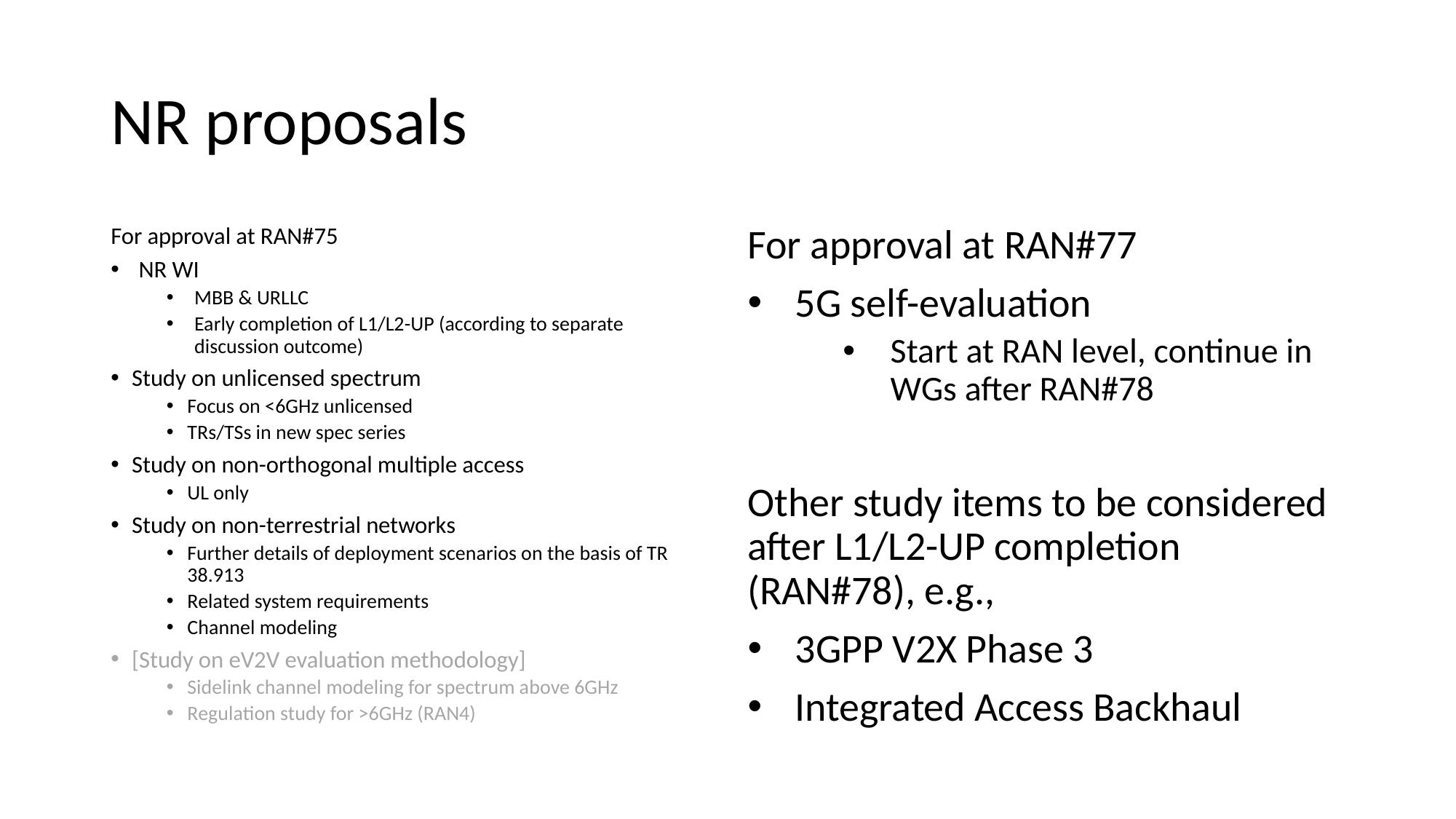

# NR proposals
For approval at RAN#75
NR WI
MBB & URLLC
Early completion of L1/L2-UP (according to separate discussion outcome)
Study on unlicensed spectrum
Focus on <6GHz unlicensed
TRs/TSs in new spec series
Study on non-orthogonal multiple access
UL only
Study on non-terrestrial networks
Further details of deployment scenarios on the basis of TR 38.913
Related system requirements
Channel modeling
[Study on eV2V evaluation methodology]
Sidelink channel modeling for spectrum above 6GHz
Regulation study for >6GHz (RAN4)
For approval at RAN#77
5G self-evaluation
Start at RAN level, continue in WGs after RAN#78

Other study items to be considered after L1/L2-UP completion (RAN#78), e.g.,
3GPP V2X Phase 3
Integrated Access Backhaul